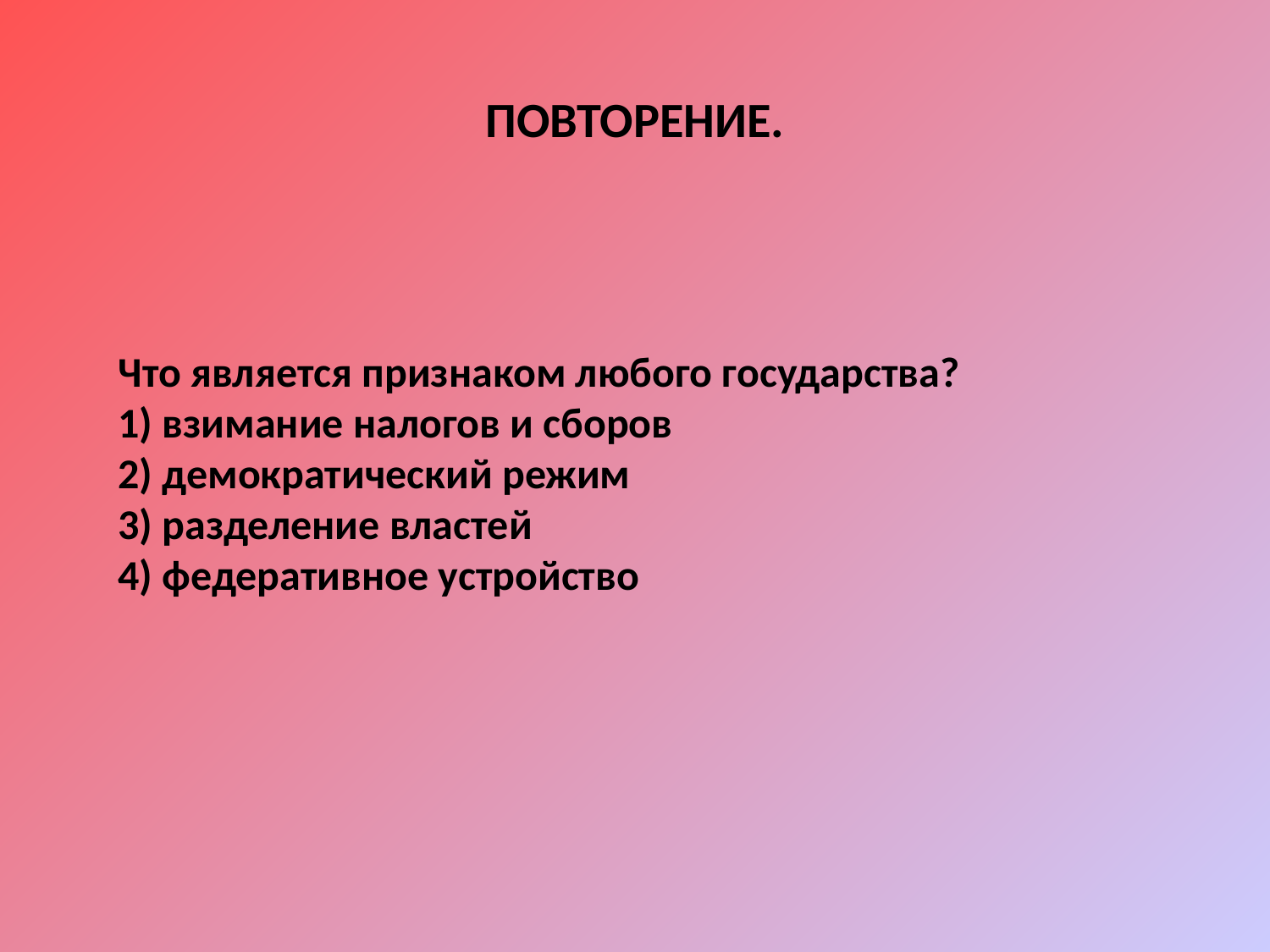

# ПОВТОРЕНИЕ.
Что является признаком любого государства?
1) взимание налогов и сборов
2) демократический режим
3) разделение властей
4) федеративное устройство